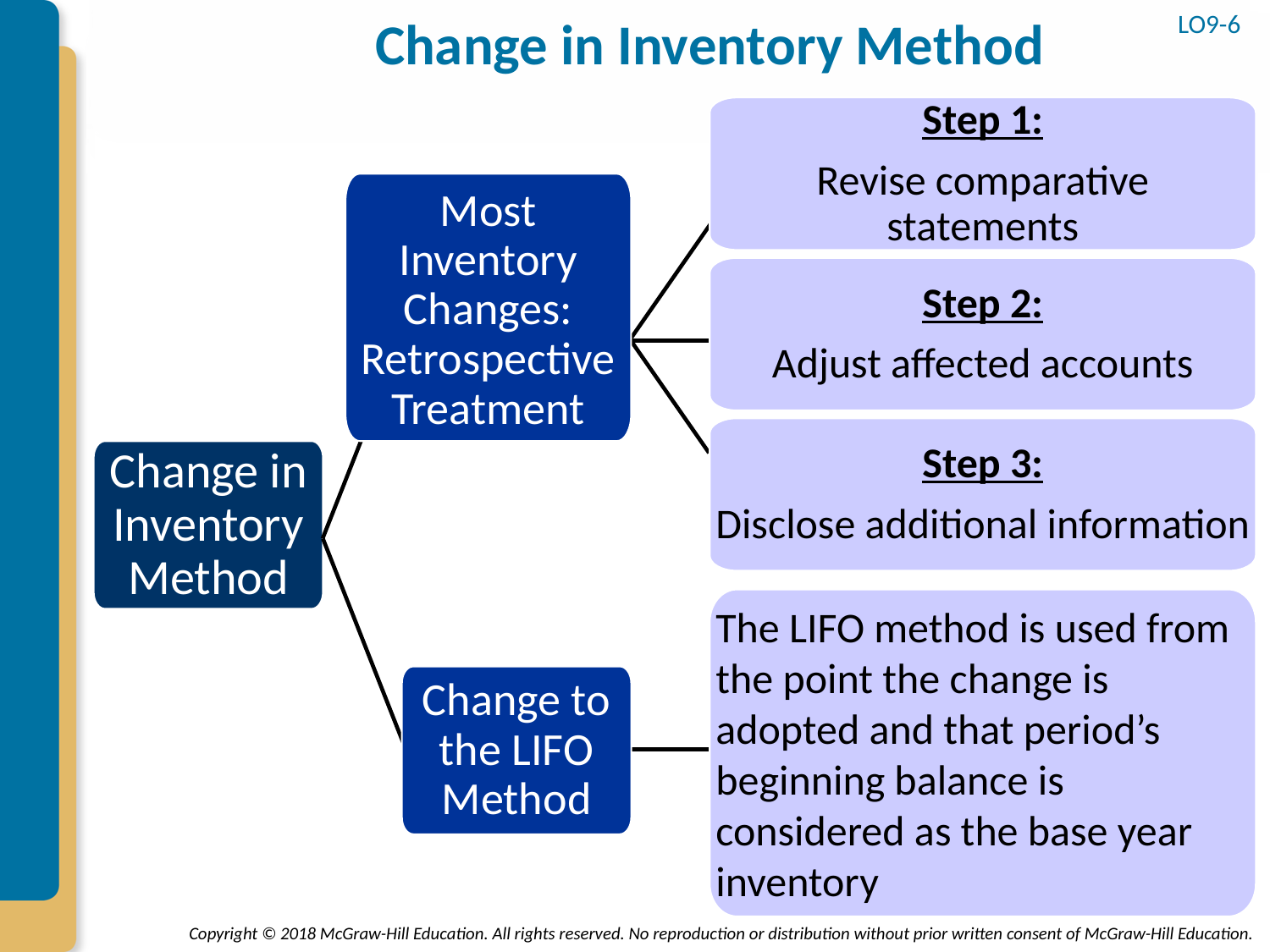

LO9-6
# Change in Inventory Method
Step 1:
Revise comparative statements

Most Inventory Changes: Retrospective Treatment

Step 2:
Adjust affected accounts

Step 3:
Disclose additional information
Change in Inventory Method
The LIFO method is used from the point the change is adopted and that period’s beginning balance is considered as the base year inventory
Change to the LIFO Method